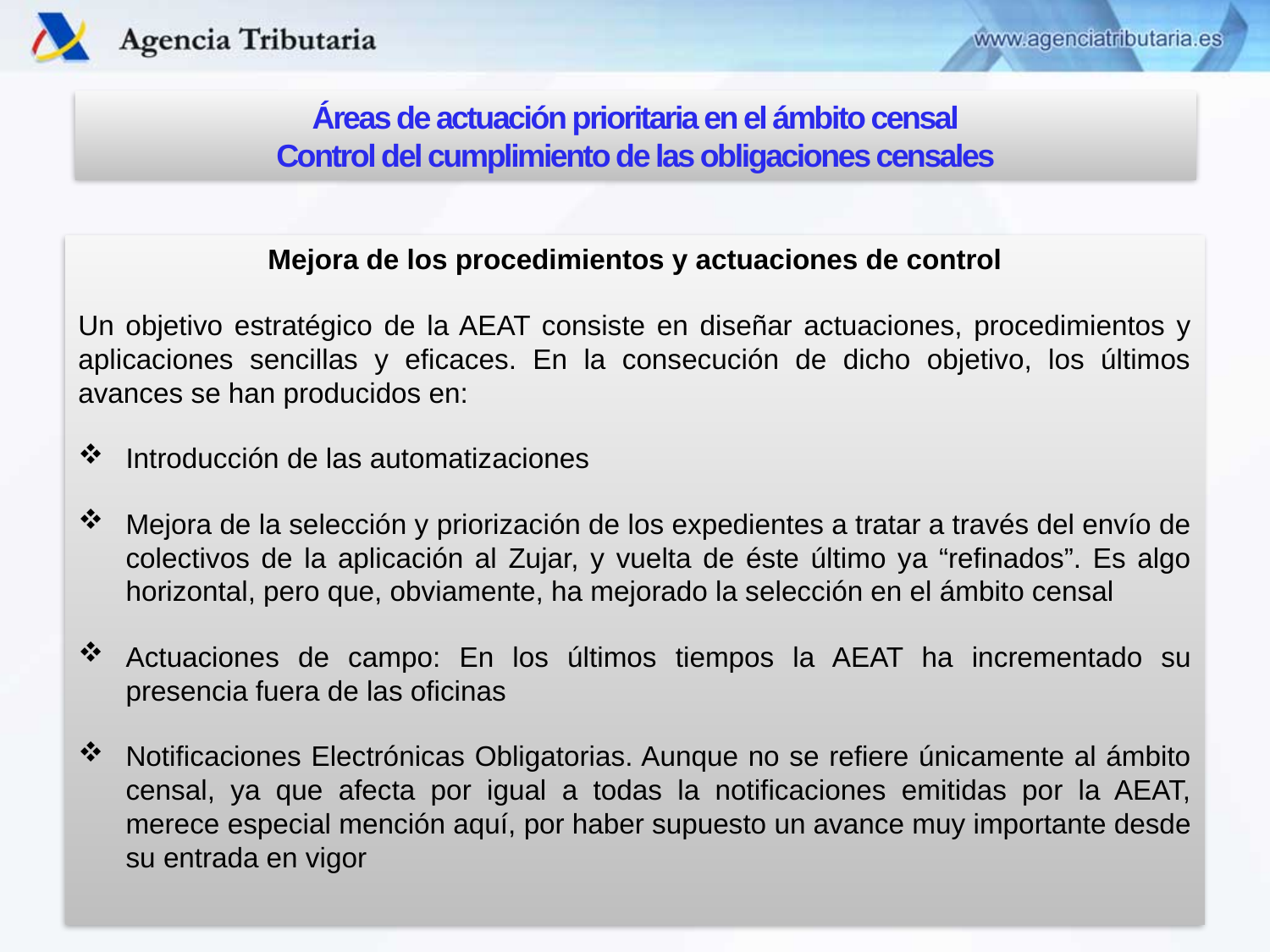

Áreas de actuación prioritaria en el ámbito censal
Control del cumplimiento de las obligaciones censales
Mejora de los procedimientos y actuaciones de control
Un objetivo estratégico de la AEAT consiste en diseñar actuaciones, procedimientos y aplicaciones sencillas y eficaces. En la consecución de dicho objetivo, los últimos avances se han producidos en:
Introducción de las automatizaciones
Mejora de la selección y priorización de los expedientes a tratar a través del envío de colectivos de la aplicación al Zujar, y vuelta de éste último ya “refinados”. Es algo horizontal, pero que, obviamente, ha mejorado la selección en el ámbito censal
Actuaciones de campo: En los últimos tiempos la AEAT ha incrementado su presencia fuera de las oficinas
Notificaciones Electrónicas Obligatorias. Aunque no se refiere únicamente al ámbito censal, ya que afecta por igual a todas la notificaciones emitidas por la AEAT, merece especial mención aquí, por haber supuesto un avance muy importante desde su entrada en vigor